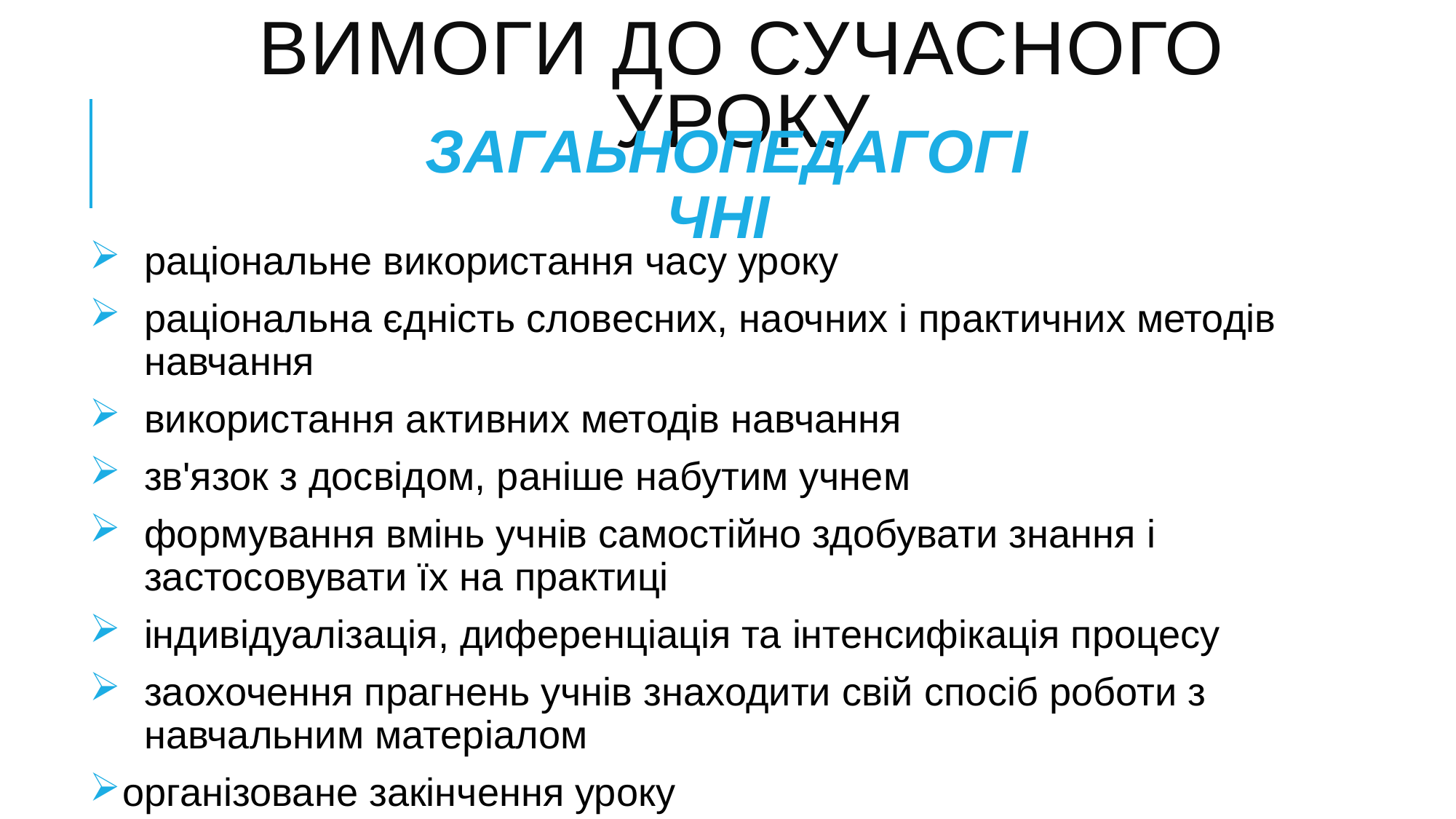

# Вимоги до сучасного уроку
ЗАГАЬНОПЕДАГОГІЧНІ
раціональне використання часу уроку
раціональна єдність словесних, наочних і практичних методів навчання
використання активних методів навчання
зв'язок з досвідом, раніше набутим учнем
формування вмінь учнів самостійно здобувати знання і застосовувати їх на практиці
індивідуалізація, диференціація та інтенсифікація процесу
заохочення прагнень учнів знаходити свій спосіб роботи з навчальним матеріалом
організоване закінчення уроку